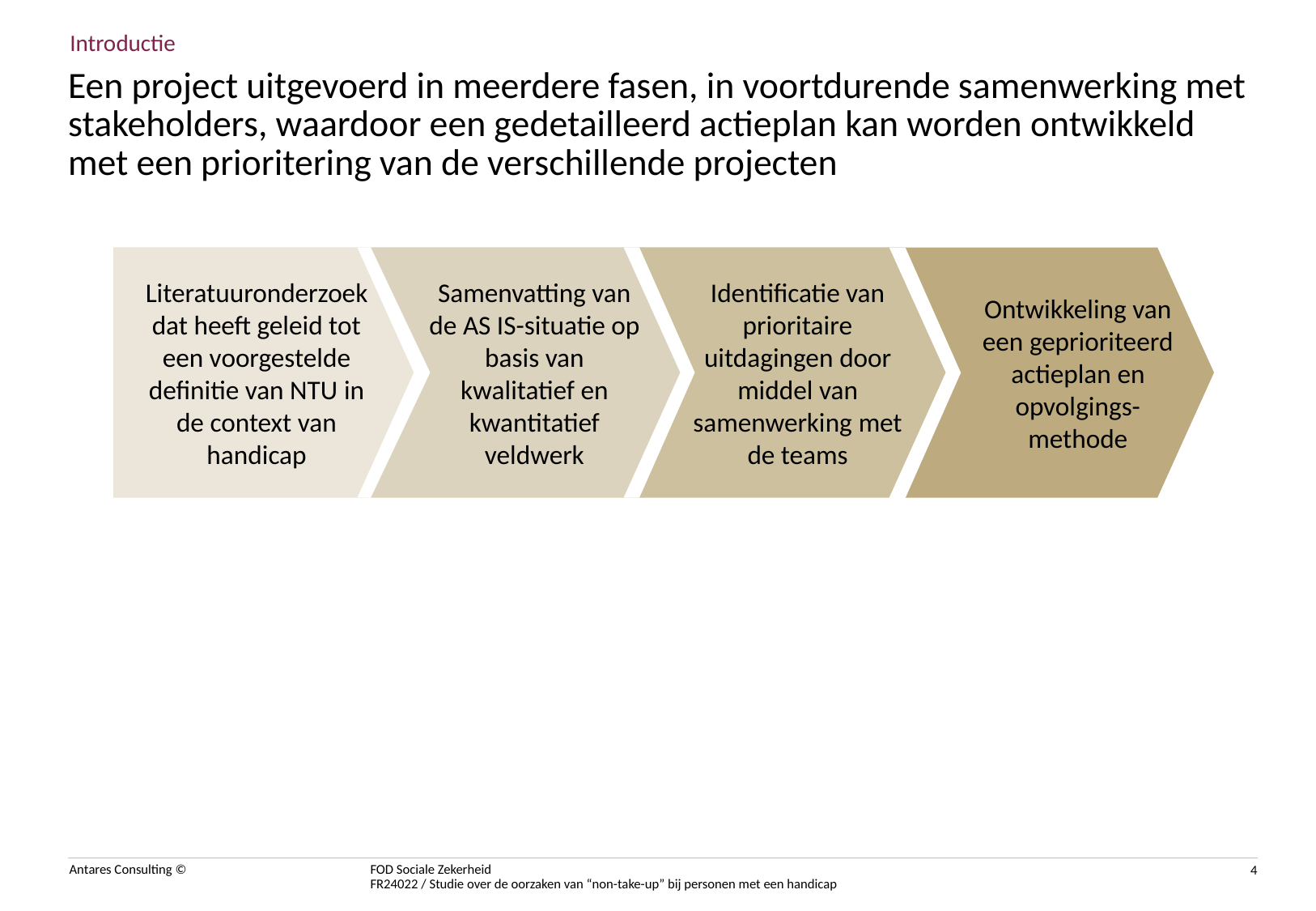

Introductie
# Een project uitgevoerd in meerdere fasen, in voortdurende samenwerking met stakeholders, waardoor een gedetailleerd actieplan kan worden ontwikkeld met een prioritering van de verschillende projecten
Literatuuronderzoek dat heeft geleid tot een voorgestelde definitie van NTU in de context van handicap

Samenvatting van de AS IS-situatie op basis van kwalitatief en kwantitatief veldwerk

Identificatie van prioritaire uitdagingen door middel van samenwerking met de teams
Ontwikkeling van een geprioriteerd actieplan en opvolgings-methode